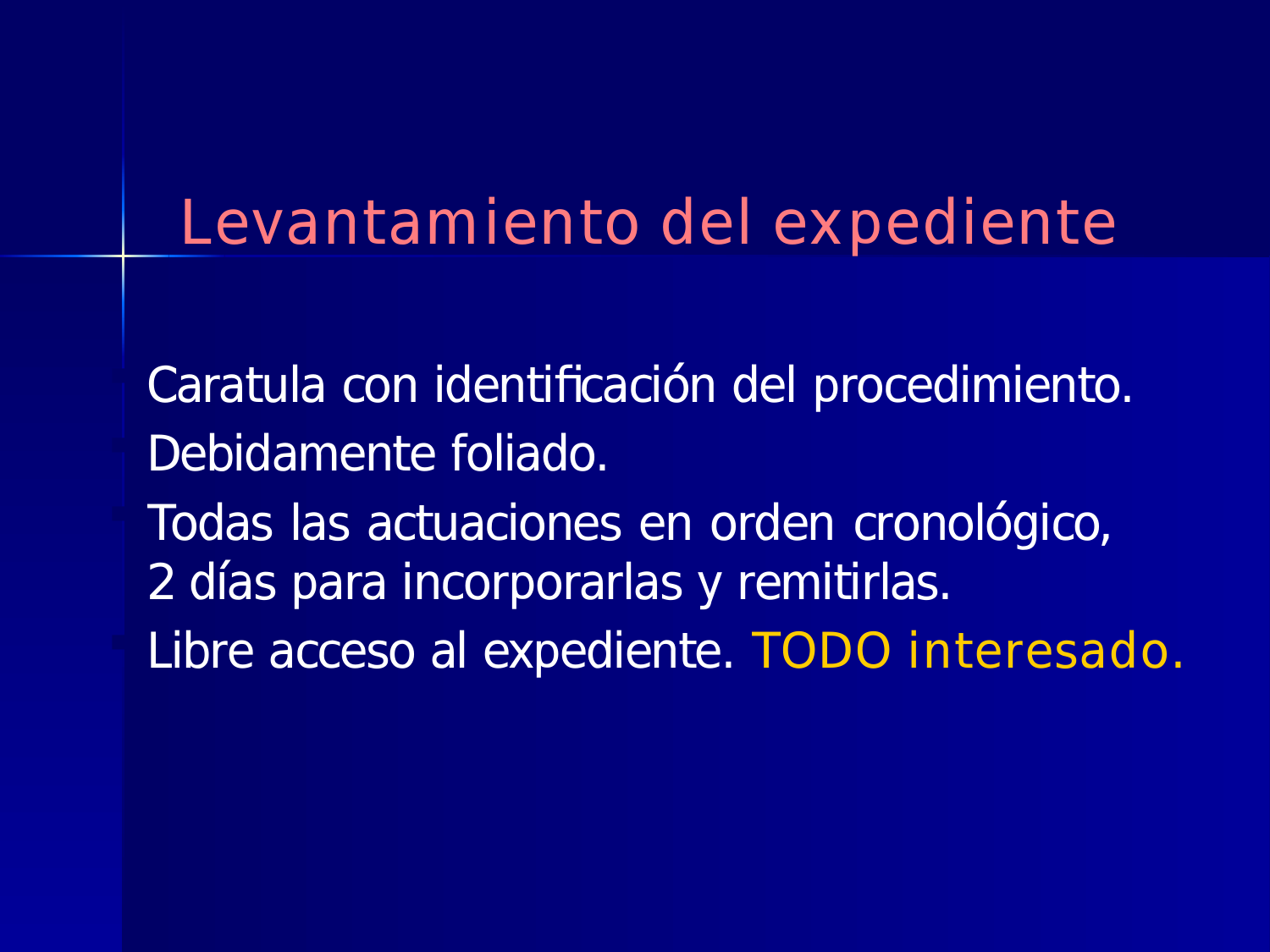

Levantamiento del expediente

Caratula con identificación del procedimiento.
Debidamente foliado.
Todas las actuaciones en orden cronológico,         2 días para incorporarlas y remitirlas.
Libre acceso al expediente. TODO interesado.